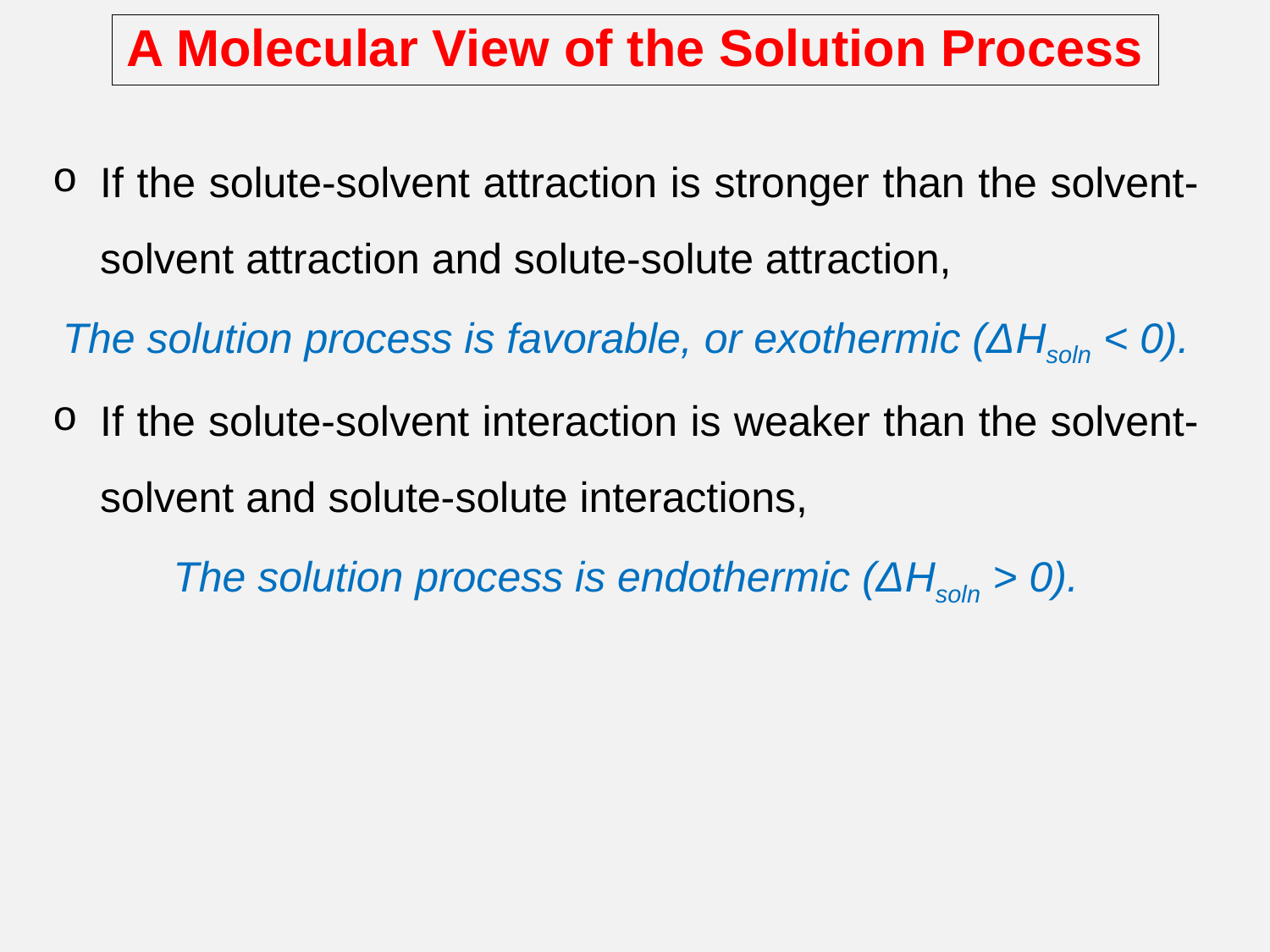

# A Molecular View of the Solution Process
If the solute-solvent attraction is stronger than the solvent-solvent attraction and solute-solute attraction,
The solution process is favorable, or exothermic (ΔHsoln < 0).
If the solute-solvent interaction is weaker than the solvent-solvent and solute-solute interactions,
The solution process is endothermic (ΔHsoln > 0).